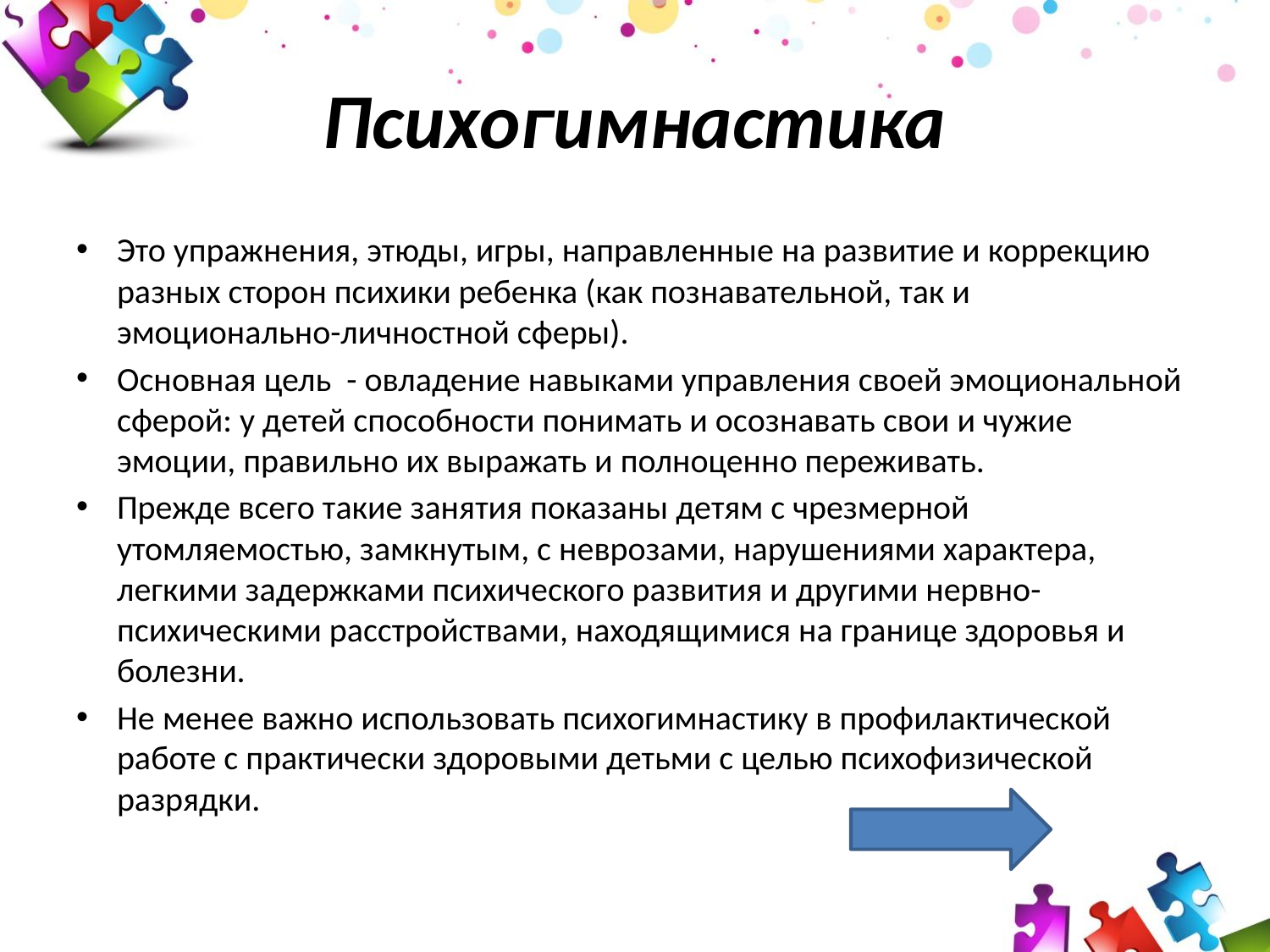

# Психогимнастика
Это упражнения, этюды, игры, направленные на развитие и коррекцию разных сторон психики ребенка (как познавательной, так и эмоционально-личностной сферы).
Основная цель  - овладение навыками управления своей эмоциональной сферой: у детей способности понимать и осознавать свои и чужие эмоции, правильно их выражать и полноценно переживать.
Прежде всего такие занятия показаны детям с чрезмерной утомляемостью, замкнутым, с неврозами, нарушениями характера, легкими задержками психического развития и другими нервно-психическими расстройствами, находящимися на границе здоровья и болезни.
Не менее важно использовать психогимнастику в профилактической работе с практически здоровыми детьми с целью психофизической разрядки.